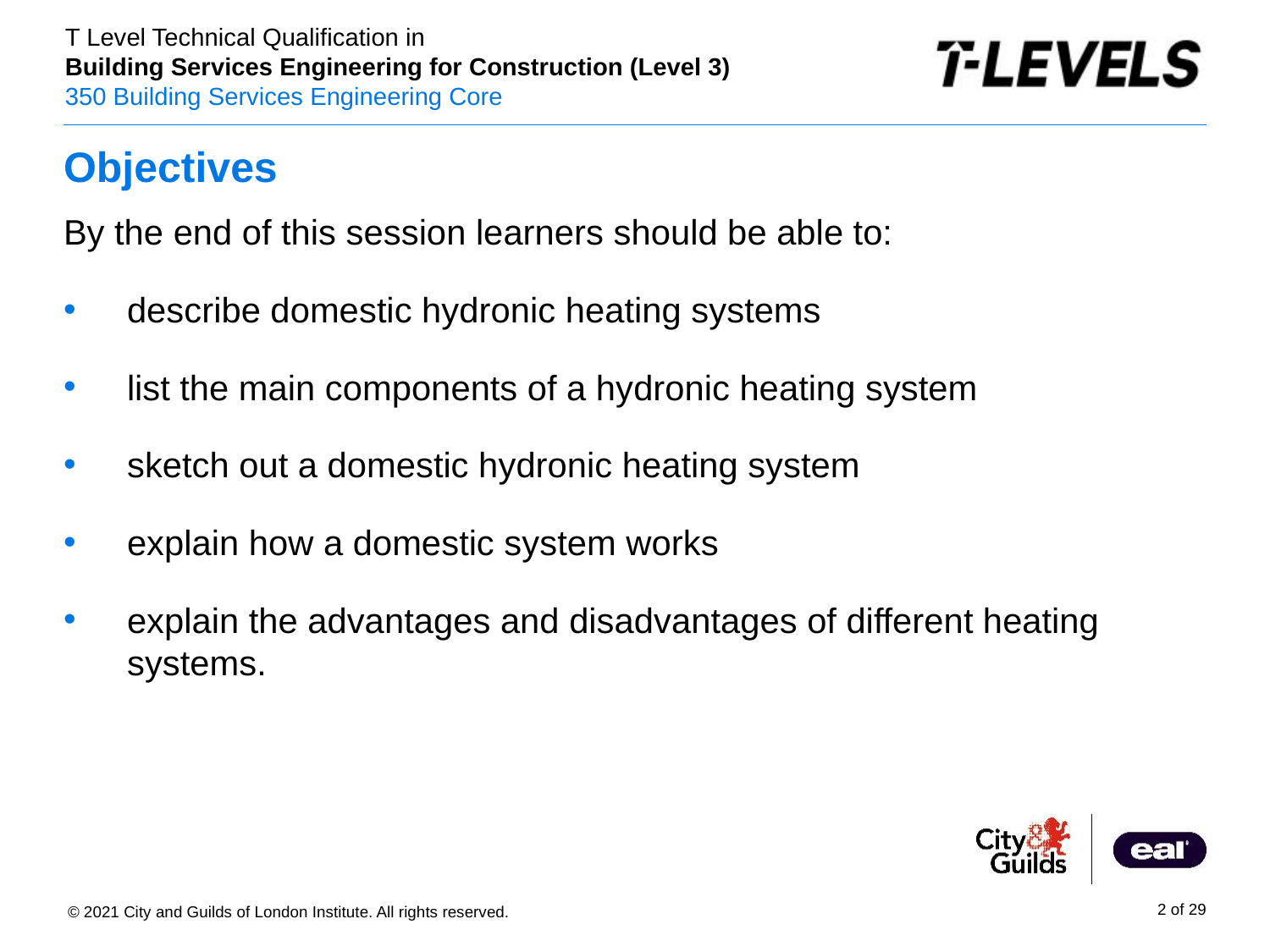

# Objectives
By the end of this session learners should be able to:
describe domestic hydronic heating systems
list the main components of a hydronic heating system
sketch out a domestic hydronic heating system
explain how a domestic system works
explain the advantages and disadvantages of different heating systems.